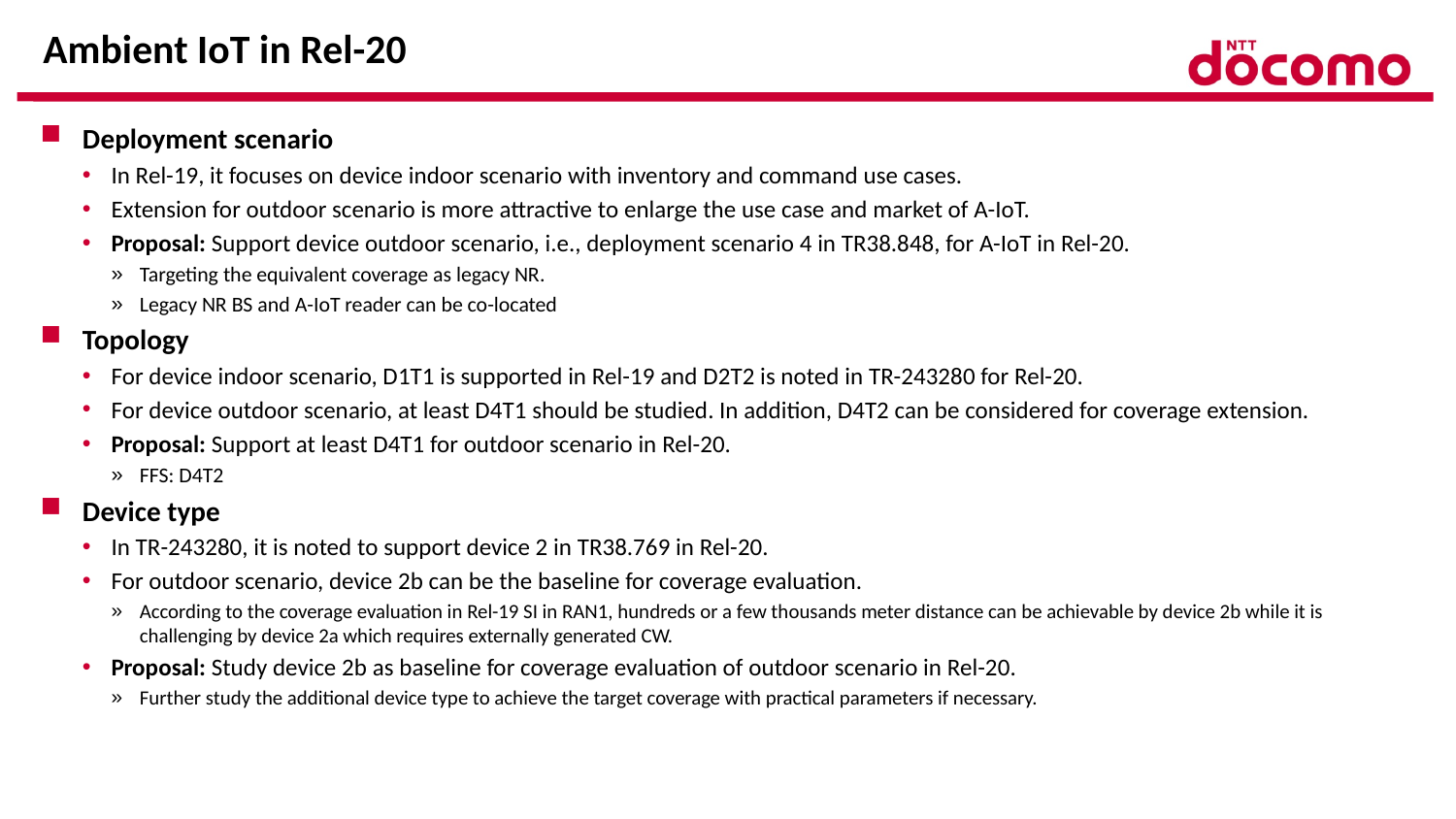

# Ambient IoT in Rel-20
Deployment scenario
In Rel-19, it focuses on device indoor scenario with inventory and command use cases.
Extension for outdoor scenario is more attractive to enlarge the use case and market of A-IoT.
Proposal: Support device outdoor scenario, i.e., deployment scenario 4 in TR38.848, for A-IoT in Rel-20.
Targeting the equivalent coverage as legacy NR.
Legacy NR BS and A-IoT reader can be co-located
Topology
For device indoor scenario, D1T1 is supported in Rel-19 and D2T2 is noted in TR-243280 for Rel-20.
For device outdoor scenario, at least D4T1 should be studied. In addition, D4T2 can be considered for coverage extension.
Proposal: Support at least D4T1 for outdoor scenario in Rel-20.
FFS: D4T2
Device type
In TR-243280, it is noted to support device 2 in TR38.769 in Rel-20.
For outdoor scenario, device 2b can be the baseline for coverage evaluation.
According to the coverage evaluation in Rel-19 SI in RAN1, hundreds or a few thousands meter distance can be achievable by device 2b while it is challenging by device 2a which requires externally generated CW.
Proposal: Study device 2b as baseline for coverage evaluation of outdoor scenario in Rel-20.
Further study the additional device type to achieve the target coverage with practical parameters if necessary.